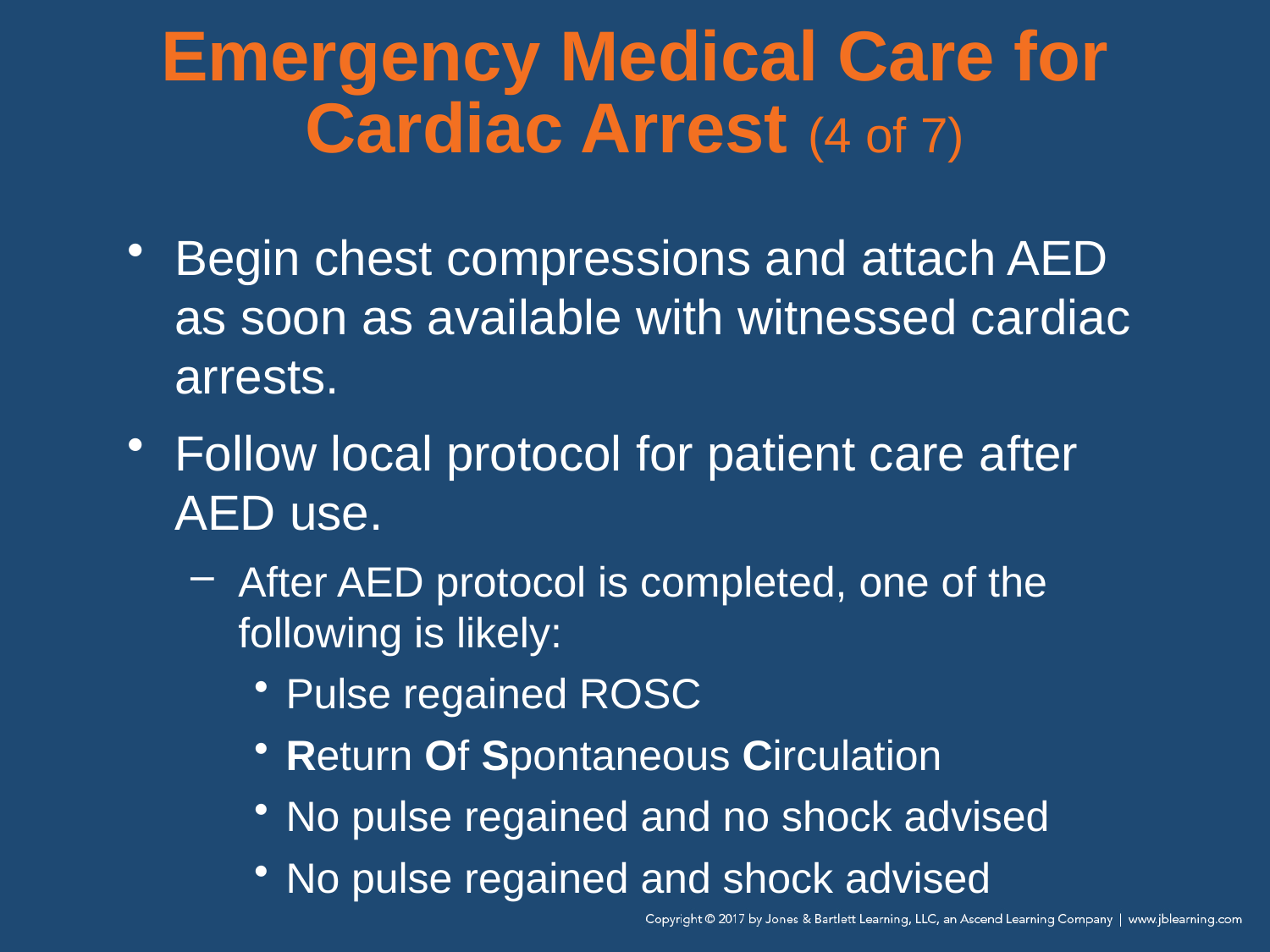

# Emergency Medical Care for Cardiac Arrest (4 of 7)
Begin chest compressions and attach AED as soon as available with witnessed cardiac arrests.
Follow local protocol for patient care after AED use.
After AED protocol is completed, one of the following is likely:
Pulse regained ROSC
Return Of Spontaneous Circulation
No pulse regained and no shock advised
No pulse regained and shock advised